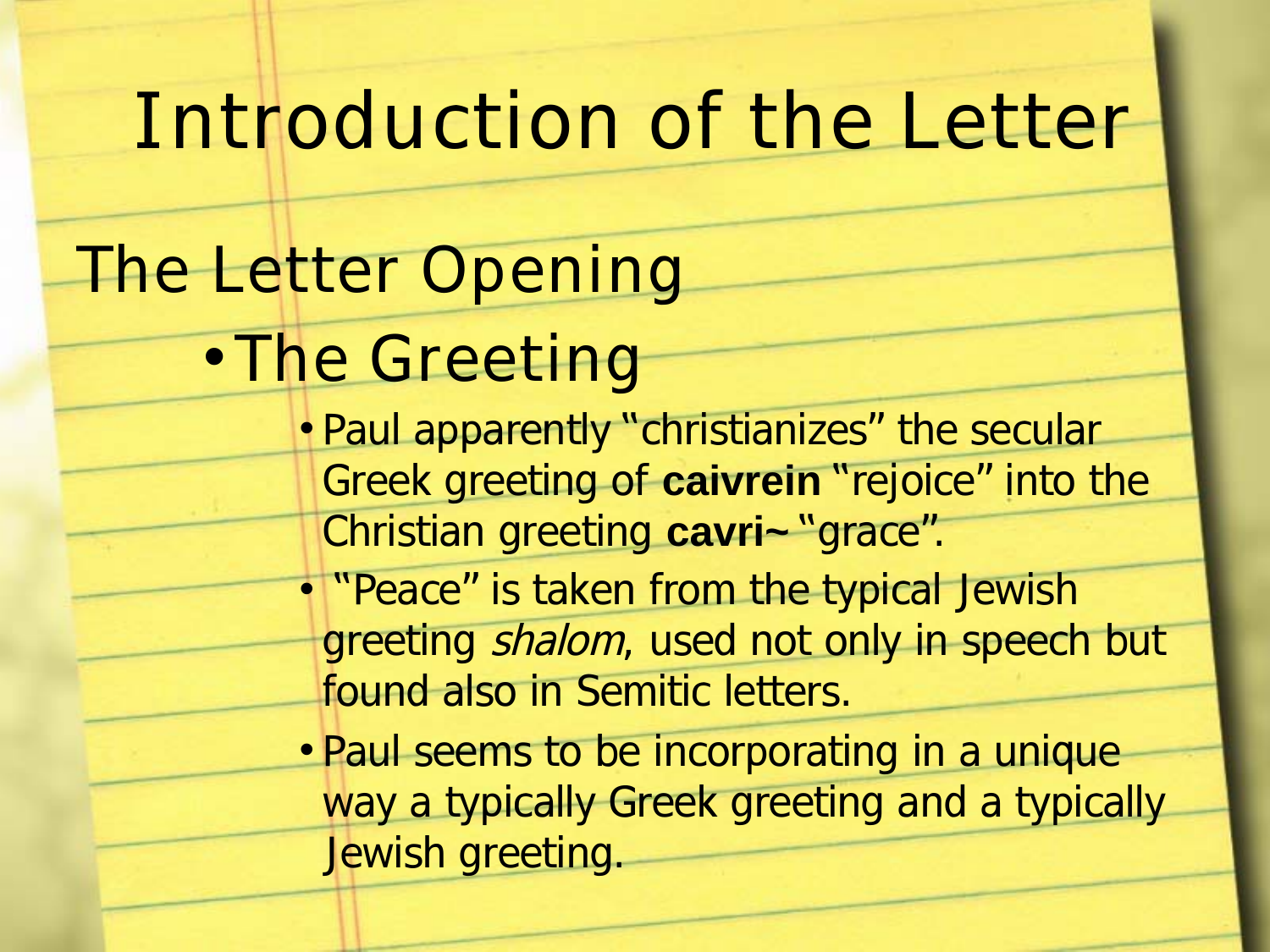

# Introduction of the Letter
The Letter Opening
The Greeting
Paul apparently “christianizes” the secular Greek greeting of caivrein “rejoice” into the Christian greeting cavri~ “grace”.
 “Peace” is taken from the typical Jewish greeting shalom, used not only in speech but found also in Semitic letters.
Paul seems to be incorporating in a unique way a typically Greek greeting and a typically Jewish greeting.